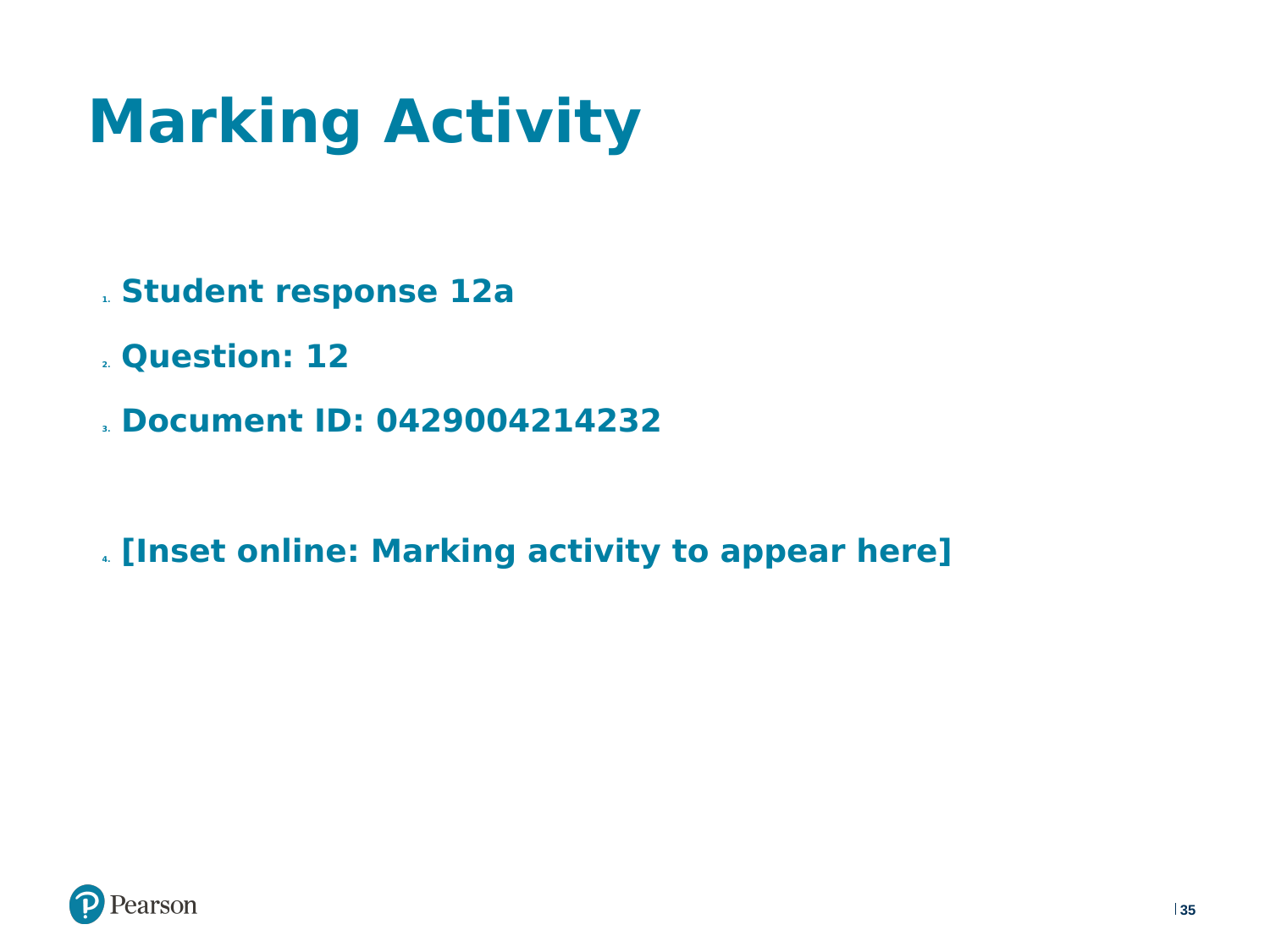

# Marking Activity
Student response 12a
Question: 12
Document ID: 0429004214232

[Inset online: Marking activity to appear here]

35